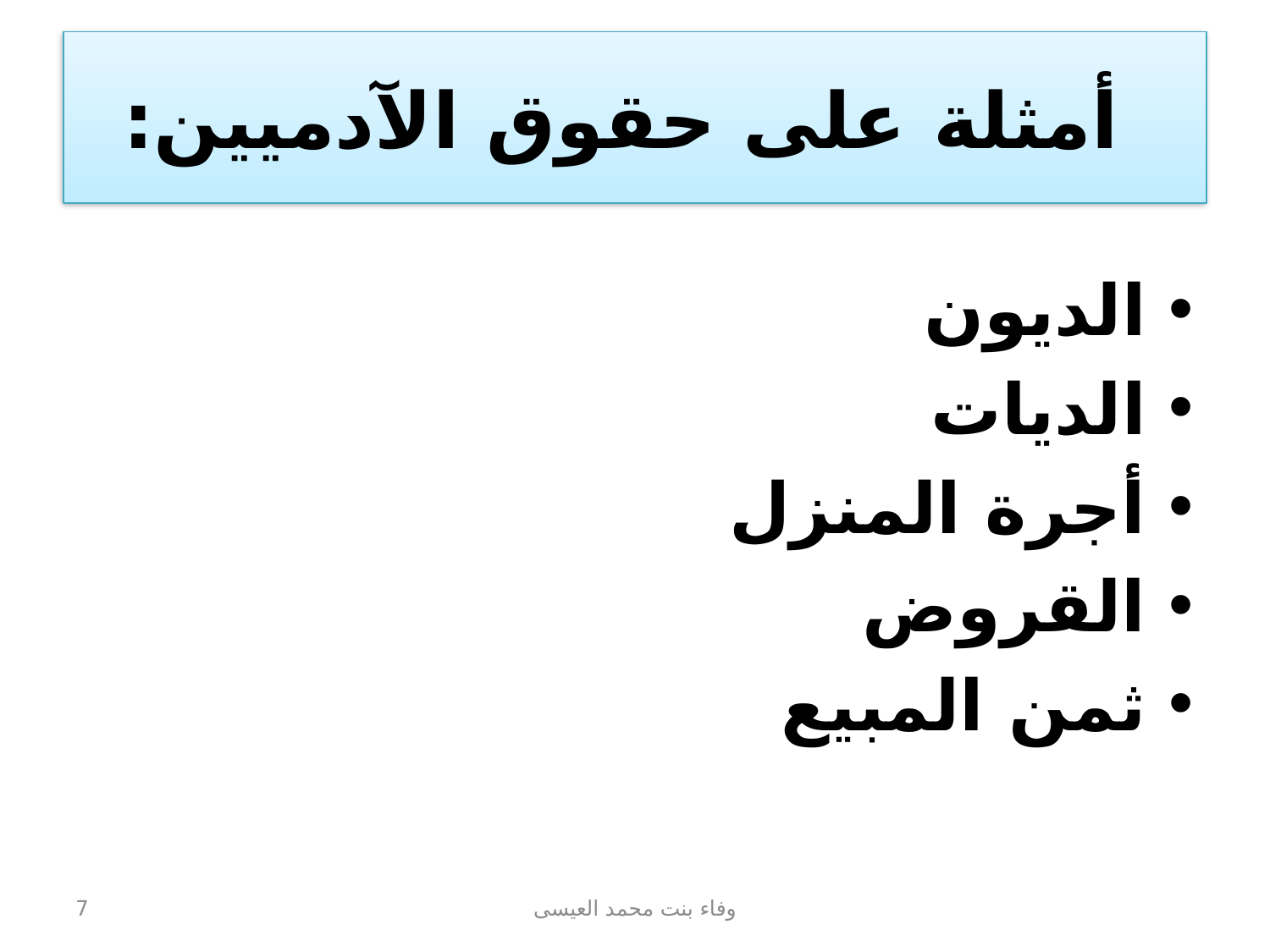

# أمثلة على حقوق الآدميين:
الديون
الديات
أجرة المنزل
القروض
ثمن المبيع
7
وفاء بنت محمد العيسى